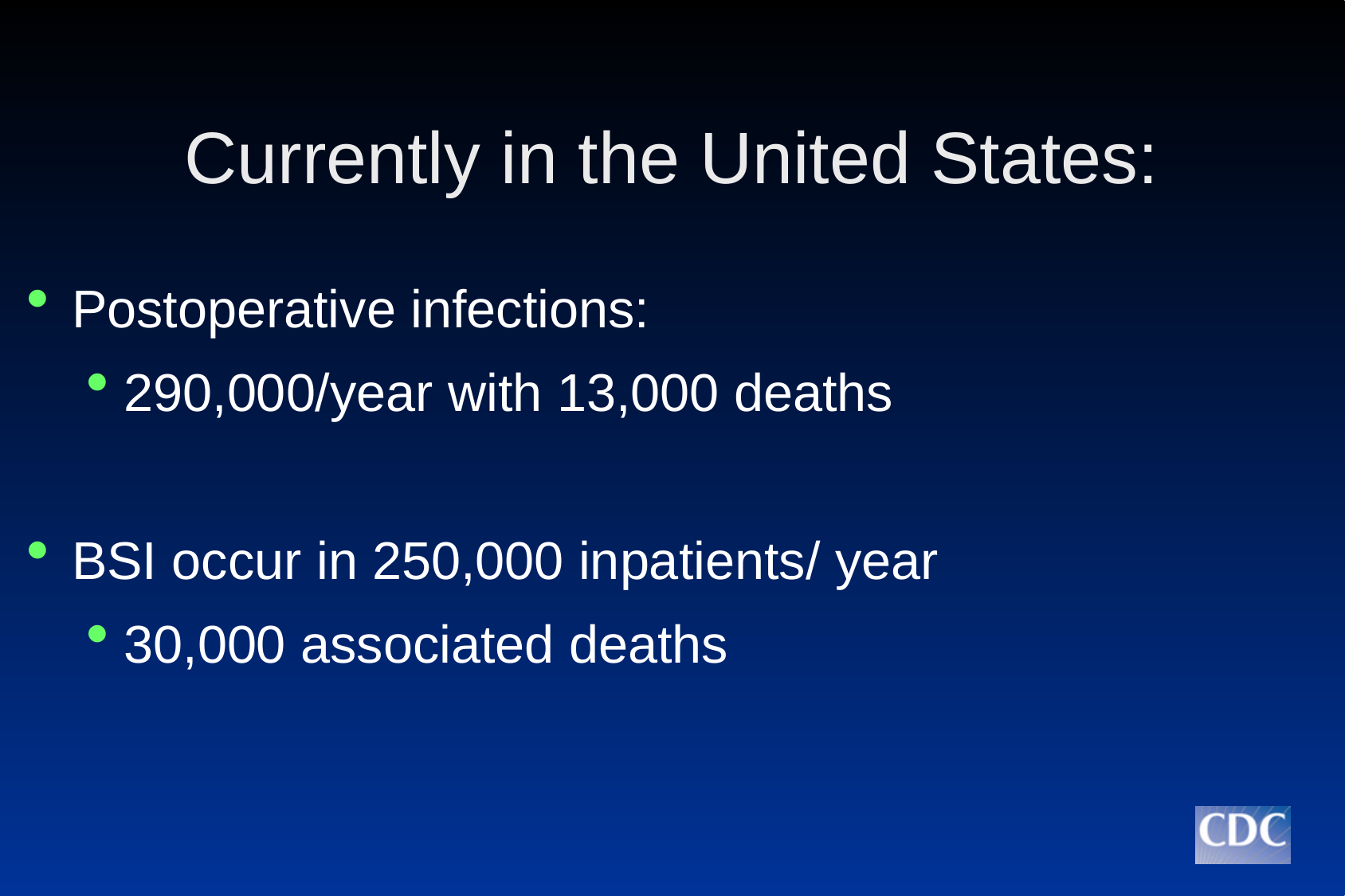

# Currently in the United States:
Postoperative infections:
290,000/year with 13,000 deaths

BSI occur in 250,000 inpatients/ year
30,000 associated deaths